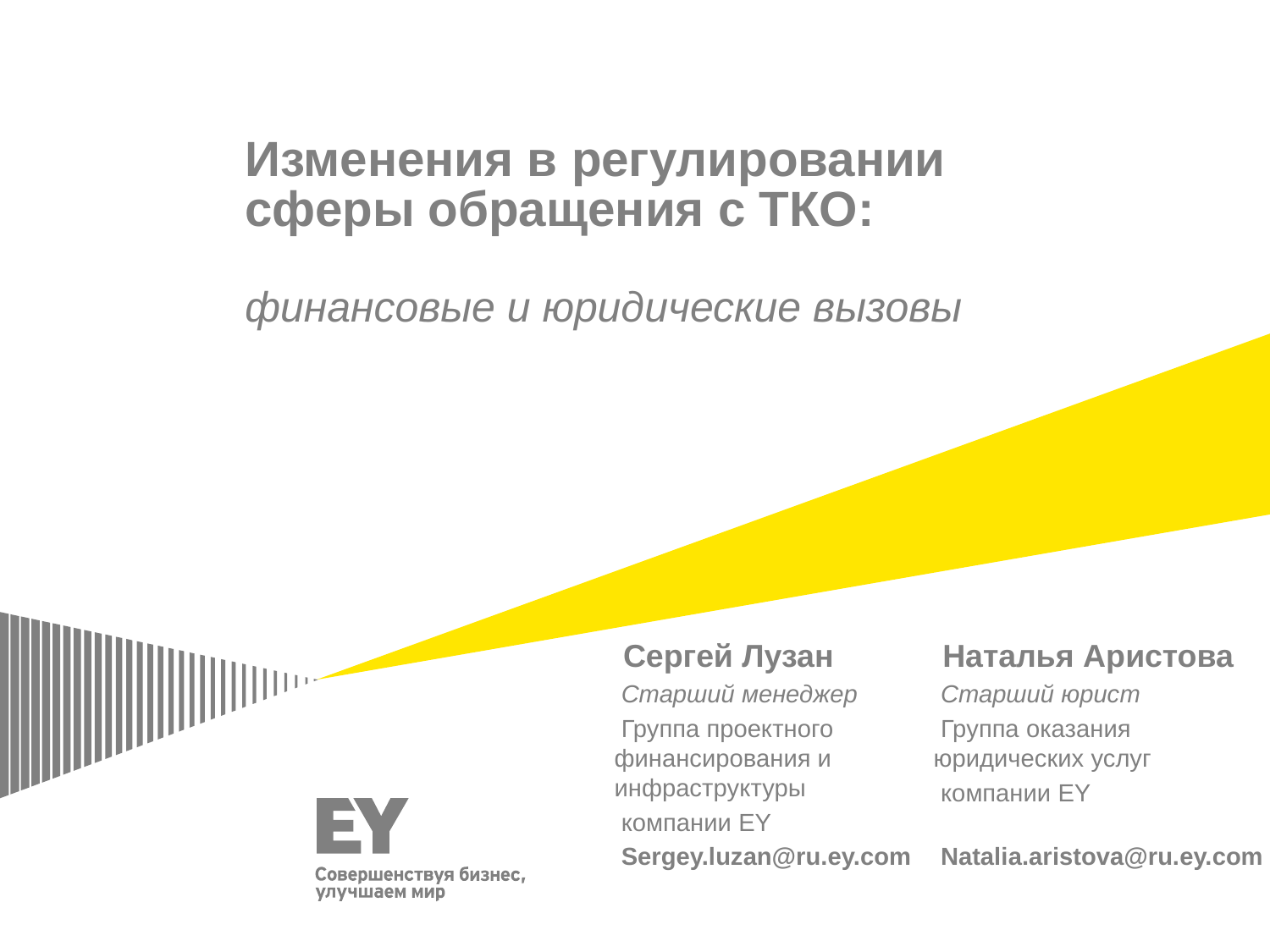

# Изменения в регулировании сферы обращения с ТКО: финансовые и юридические вызовы
 Сергей Лузан
 Старший менеджер
 Группа проектного   финансирования и  инфраструктуры
 компании EY
 Sergey.luzan@ru.ey.com

 Наталья Аристова
 Старший юрист
 Группа оказания  юридических услуг
 компании EY

 Natalia.aristova@ru.ey.com